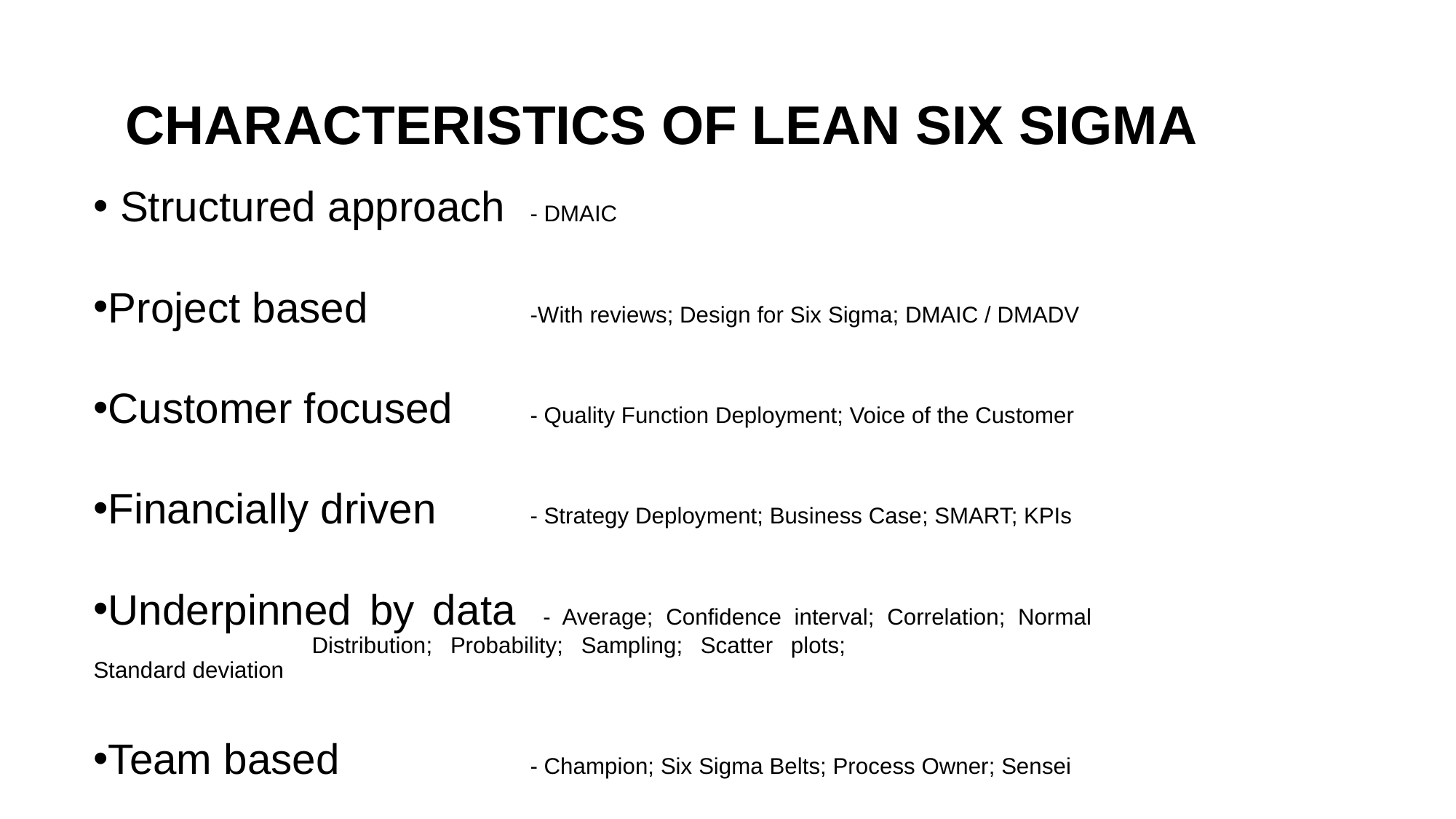

# CHARACTERISTICS OF LEAN SIX SIGMA
 Structured approach  	- DMAIC

Project based		-With reviews; Design for Six Sigma; DMAIC / DMADV

Customer focused  	- Quality Function Deployment; Voice of the Customer

Financially driven  	- Strategy Deployment; Business Case; SMART; KPIs

Underpinned by data	- Average; Confidence interval; Correlation; Normal  				Distribution; Probability; Sampling; Scatter plots; 				Standard deviation

Team based   		- Champion; Six Sigma Belts; Process Owner; Sensei